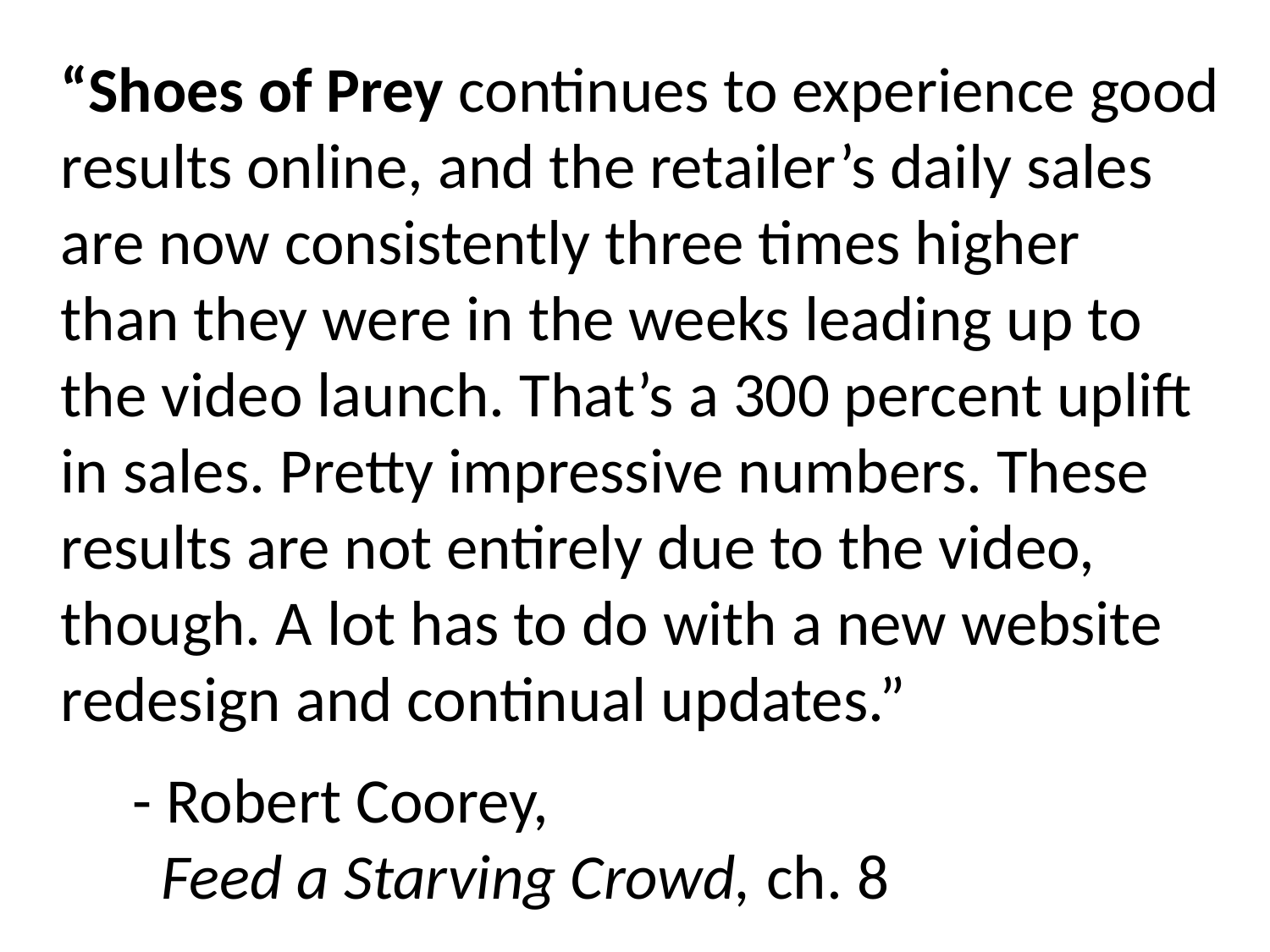

“Shoes of Prey continues to experience good results online, and the retailer’s daily sales are now consistently three times higher
than they were in the weeks leading up to the video launch. That’s a 300 percent uplift in sales. Pretty impressive numbers. These results are not entirely due to the video, though. A lot has to do with a new website redesign and continual updates.”

     - Robert Coorey,
       Feed a Starving Crowd, ch. 8